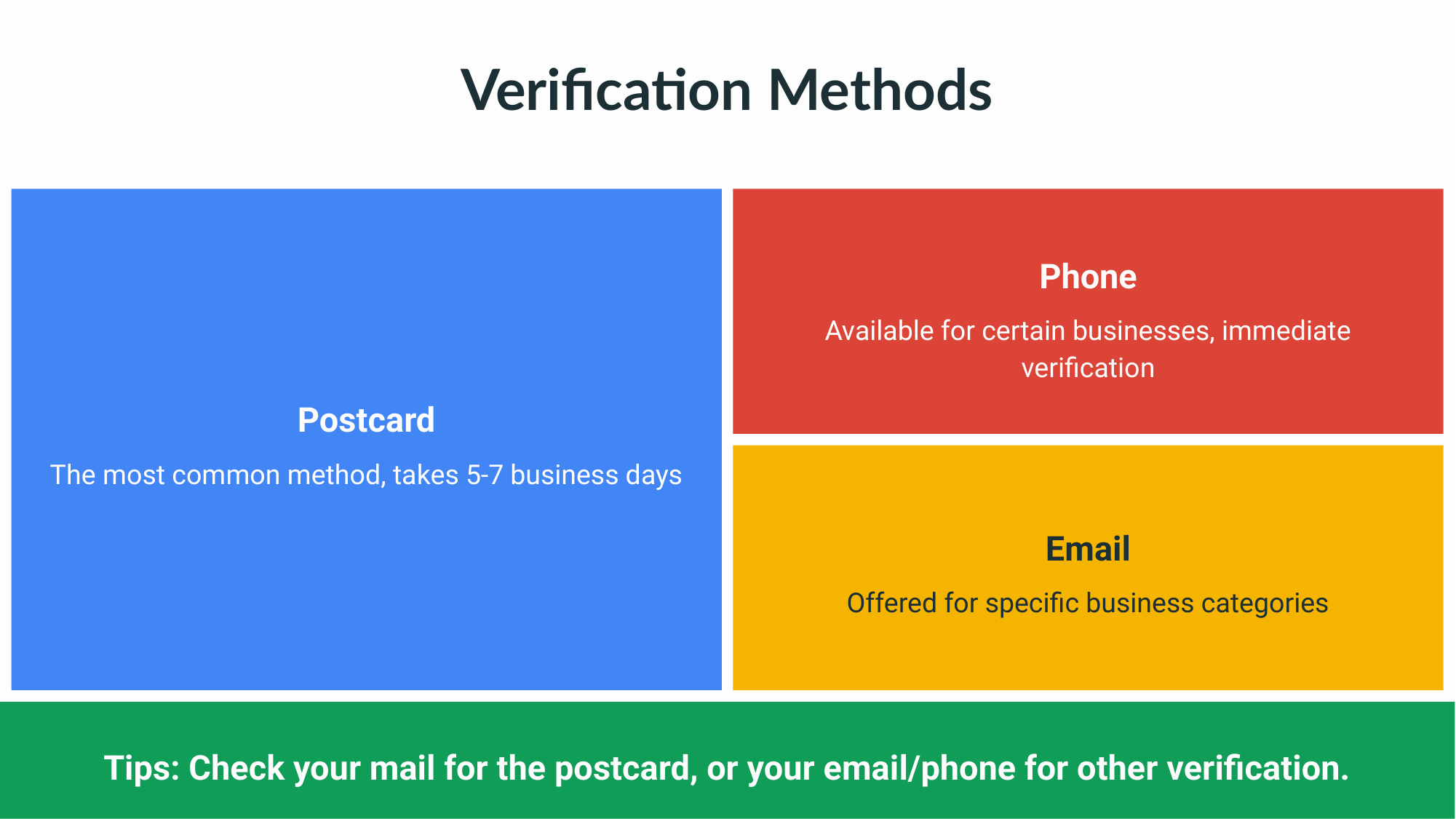

Verification Methods

Phone
Available for certain businesses, immediate verification
Postcard

The most common method, takes 5-7 business days
Email
Offered for specific business categories

Tips: Check your mail for the postcard, or your email/phone for other verification.